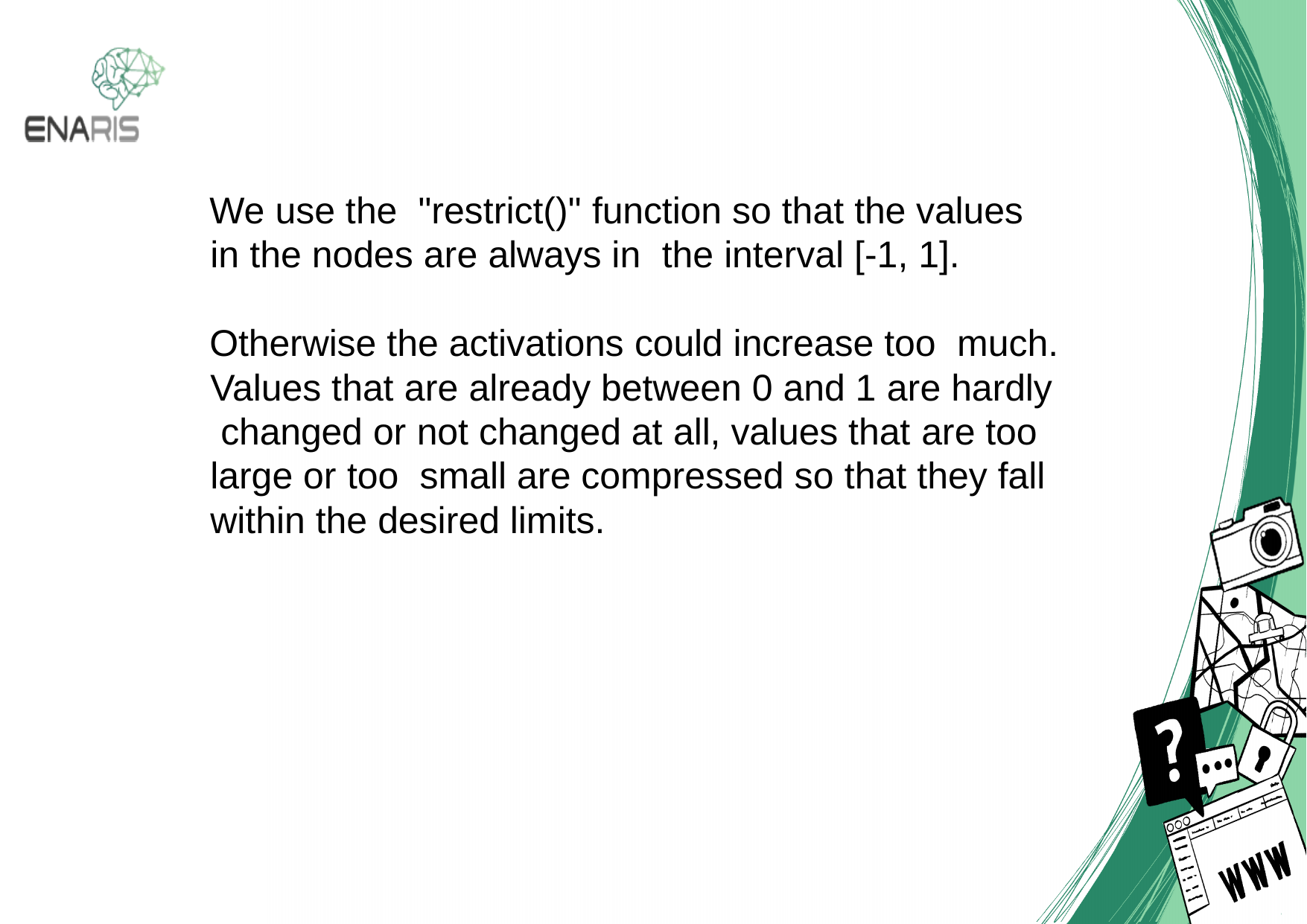

We use the  "restrict()" function so that the values in the nodes are always in  the interval [-1, 1].

Otherwise the activations could increase too  much.
Values that are already between 0 and 1 are hardly  changed or not changed at all, values that are too large or too  small are compressed so that they fall within the desired limits.